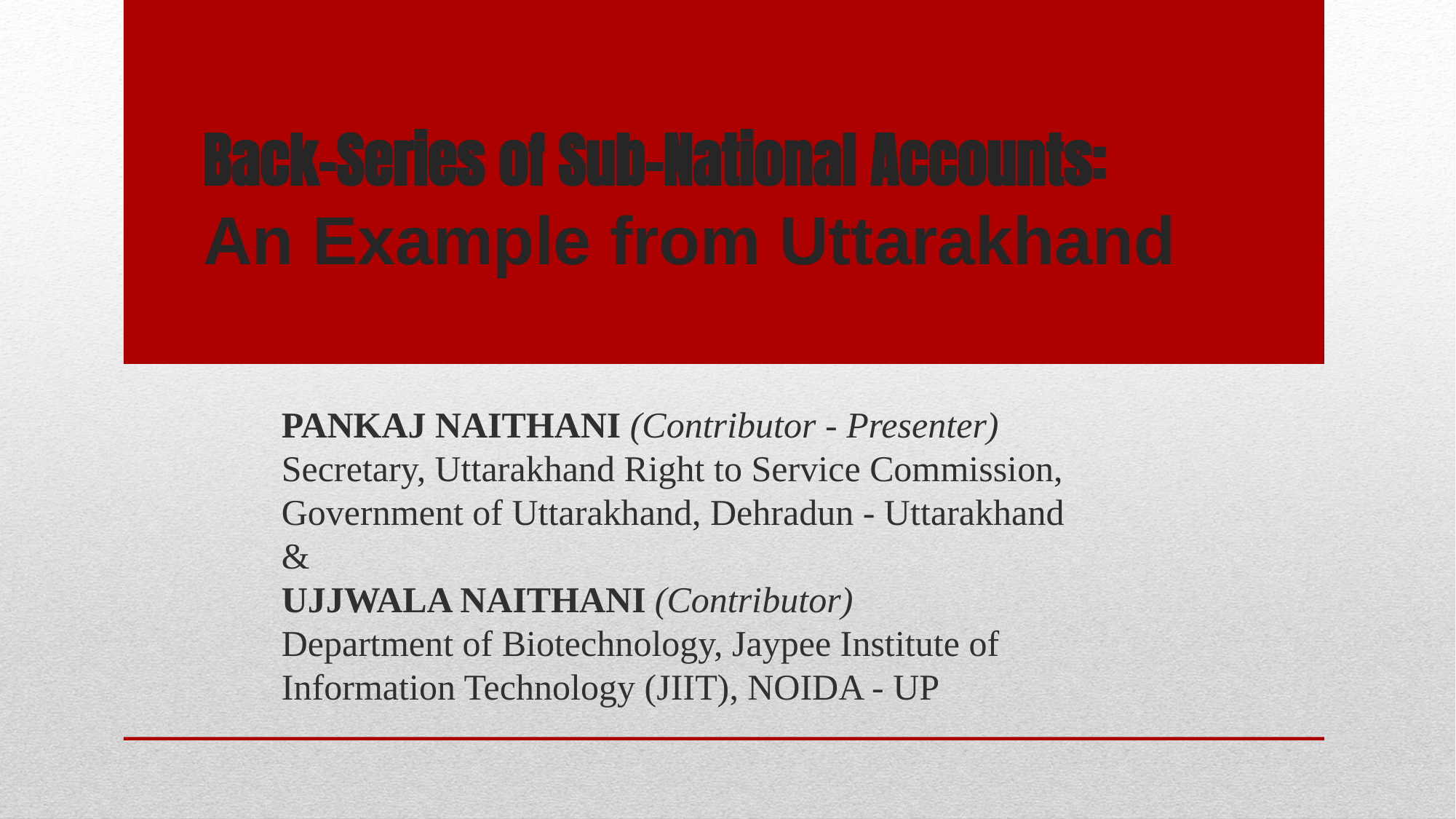

# Back-Series of Sub-National Accounts: An Example from Uttarakhand
PANKAJ NAITHANI (Contributor - Presenter)
Secretary, Uttarakhand Right to Service Commission, Government of Uttarakhand, Dehradun - Uttarakhand
&
UJJWALA NAITHANI (Contributor)
Department of Biotechnology, Jaypee Institute of Information Technology (JIIT), NOIDA - UP